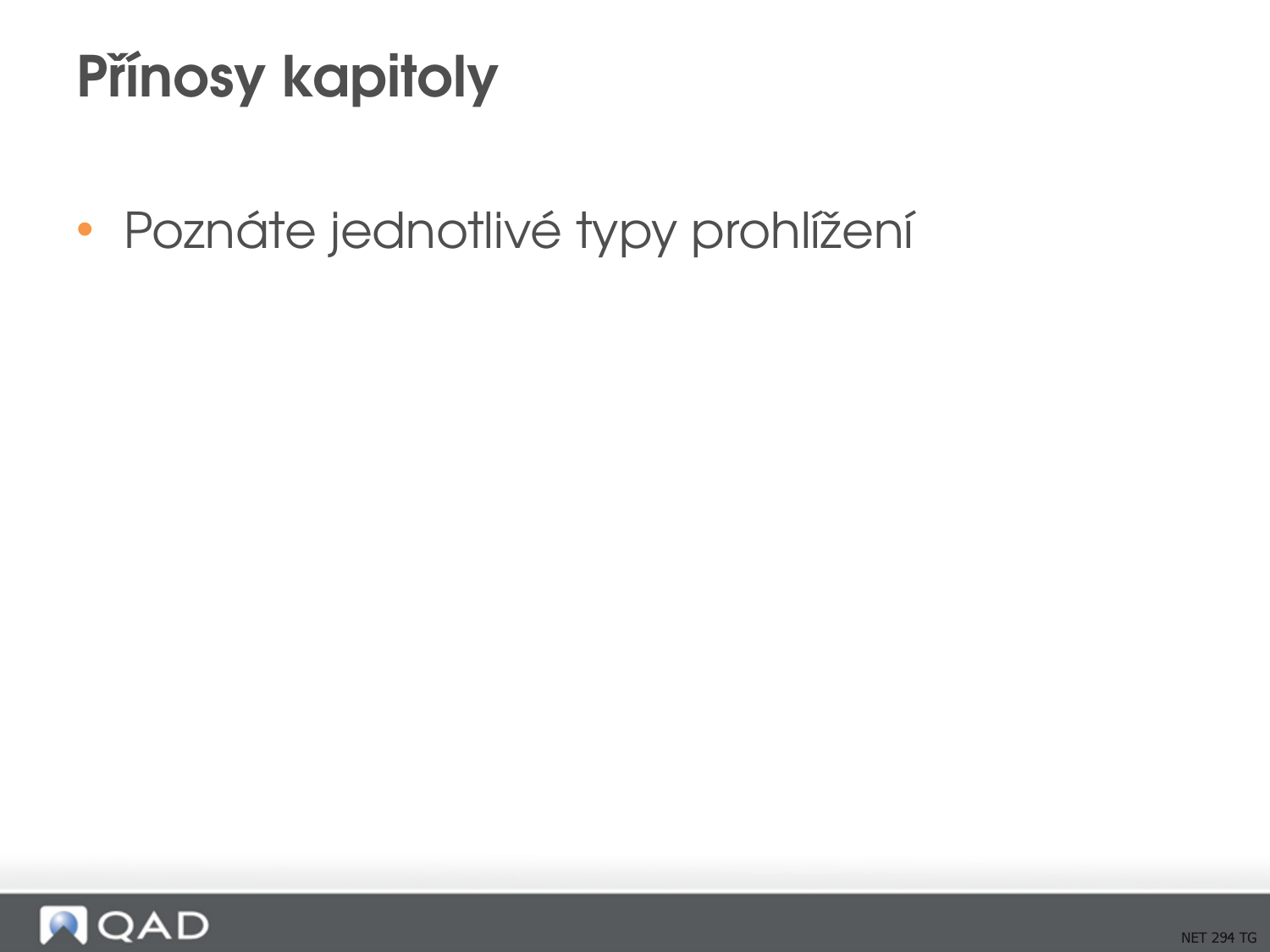

# Přínosy kapitoly

Poznáte jednotlivé typy prohlížení
NET 294 TG